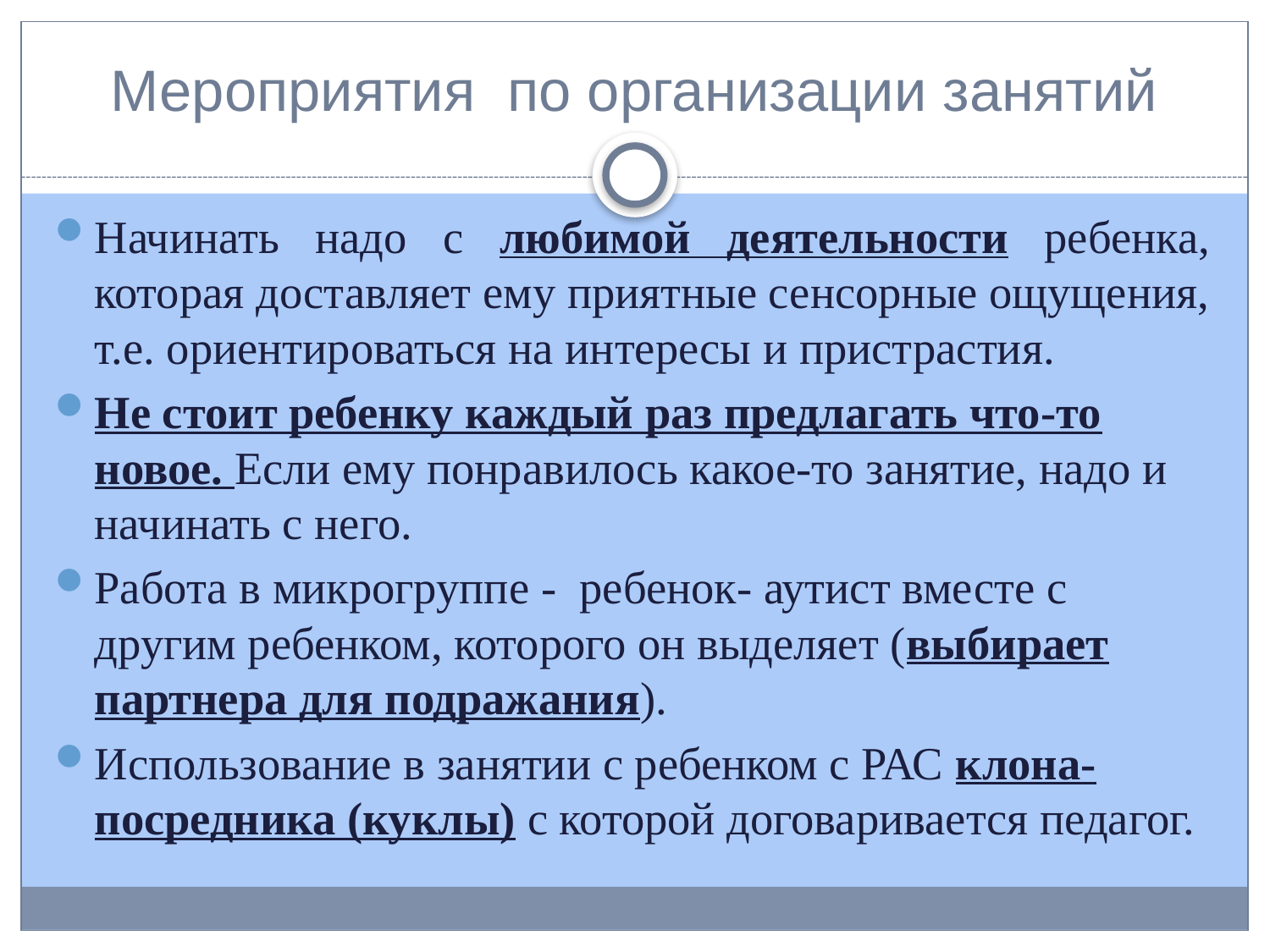

# Мероприятия  по организации занятий

Начинать надо с любимой деятельности ребенка, которая доставляет ему приятные сенсорные ощущения, т.е. ориентироваться на интересы и пристрастия.
Не стоит ребенку каждый раз предлагать что-то новое. Если ему понравилось какое-то занятие, надо и начинать с него.
Работа в микрогруппе -  ребенок- аутист вместе с другим ребенком, которого он выделяет (выбирает партнера для подражания).
Использование в занятии с ребенком с РАС клона-посредника (куклы) с которой договаривается педагог.